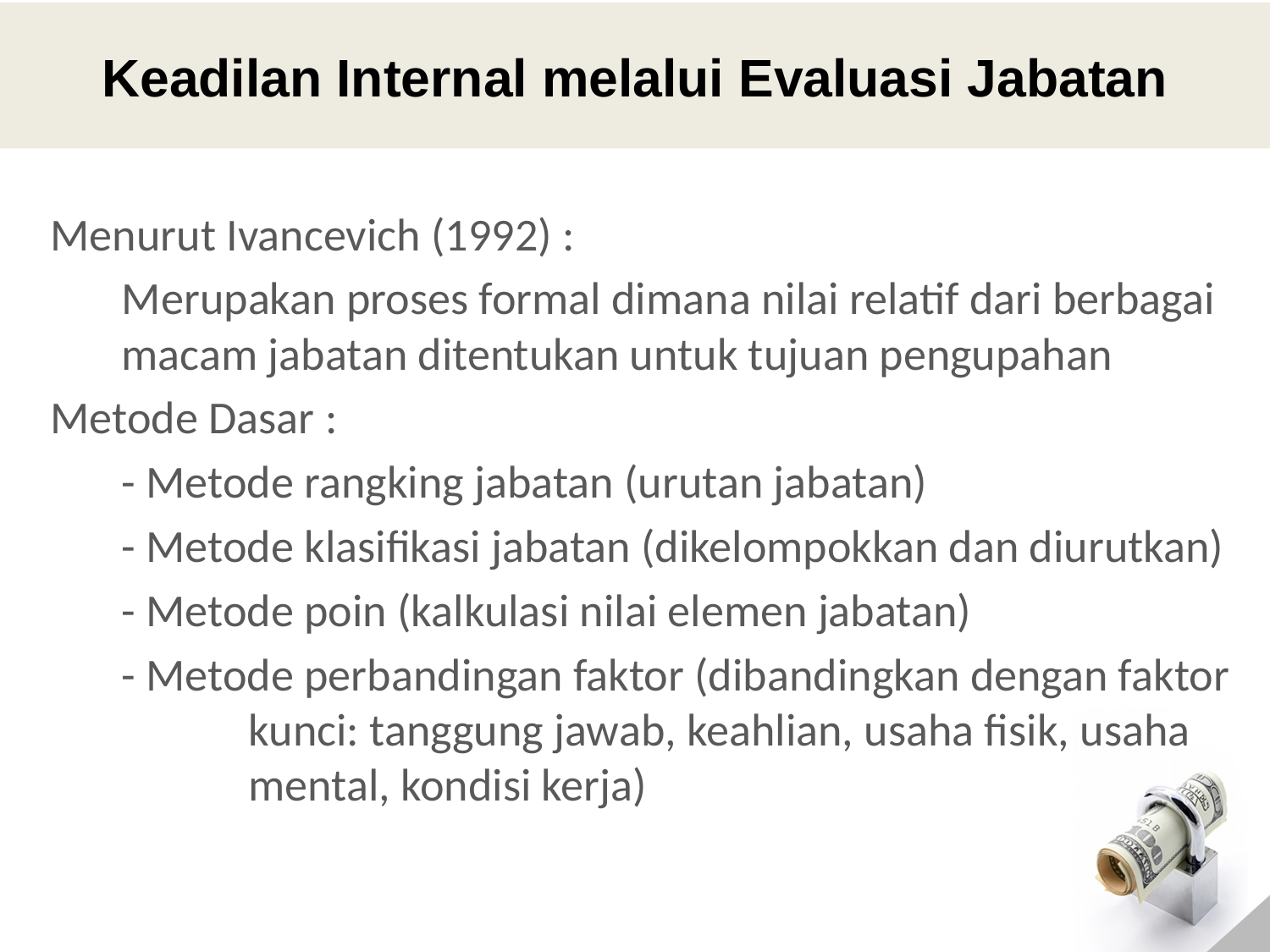

# Keadilan Internal melalui Evaluasi Jabatan
Menurut Ivancevich (1992) :
	Merupakan proses formal dimana nilai relatif dari berbagai macam jabatan ditentukan untuk tujuan pengupahan
Metode Dasar :
	- Metode rangking jabatan (urutan jabatan)
	- Metode klasifikasi jabatan (dikelompokkan dan diurutkan)
	- Metode poin (kalkulasi nilai elemen jabatan)
	- Metode perbandingan faktor (dibandingkan dengan faktor 	kunci: tanggung jawab, keahlian, usaha fisik, usaha 	mental, kondisi kerja)